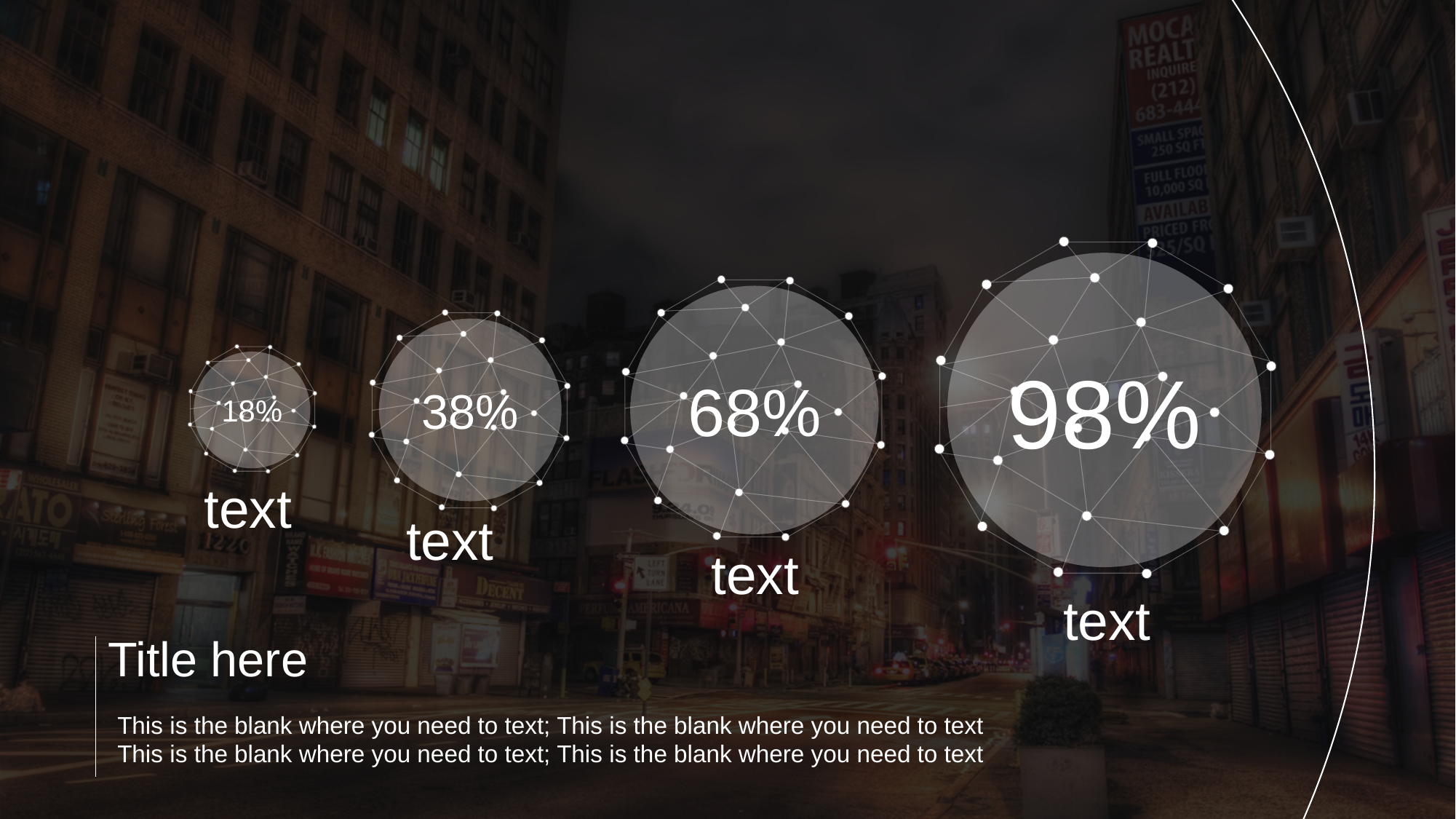

98%
68%
38%
18%

text
text
text
text
Title here
This is the blank where you need to text; This is the blank where you need to text
This is the blank where you need to text; This is the blank where you need to text